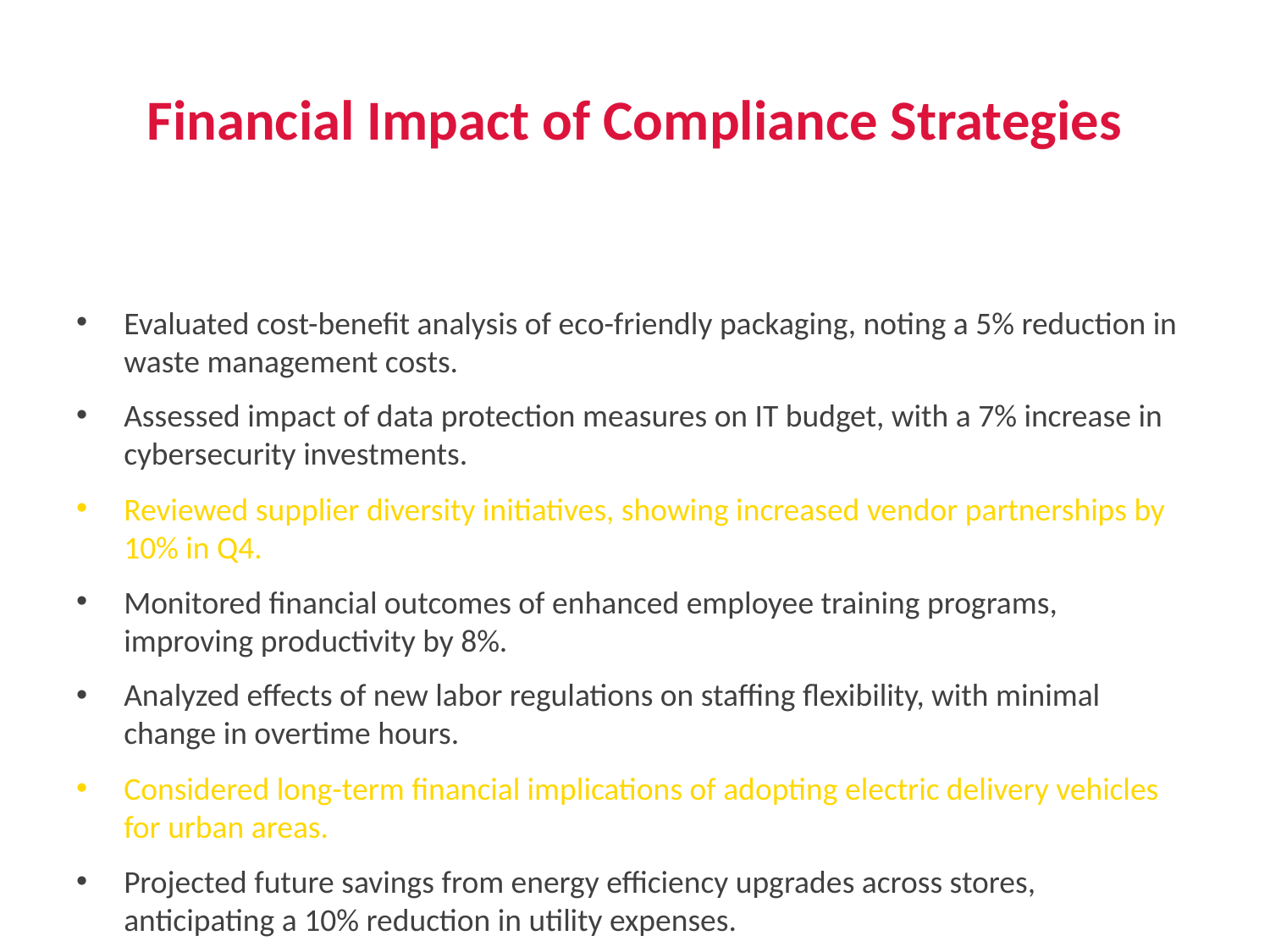

# Financial Impact of Compliance Strategies

Evaluated cost-benefit analysis of eco-friendly packaging, noting a 5% reduction in waste management costs.
Assessed impact of data protection measures on IT budget, with a 7% increase in cybersecurity investments.
Reviewed supplier diversity initiatives, showing increased vendor partnerships by 10% in Q4.
Monitored financial outcomes of enhanced employee training programs, improving productivity by 8%.
Analyzed effects of new labor regulations on staffing flexibility, with minimal change in overtime hours.
Considered long-term financial implications of adopting electric delivery vehicles for urban areas.
Projected future savings from energy efficiency upgrades across stores, anticipating a 10% reduction in utility expenses.